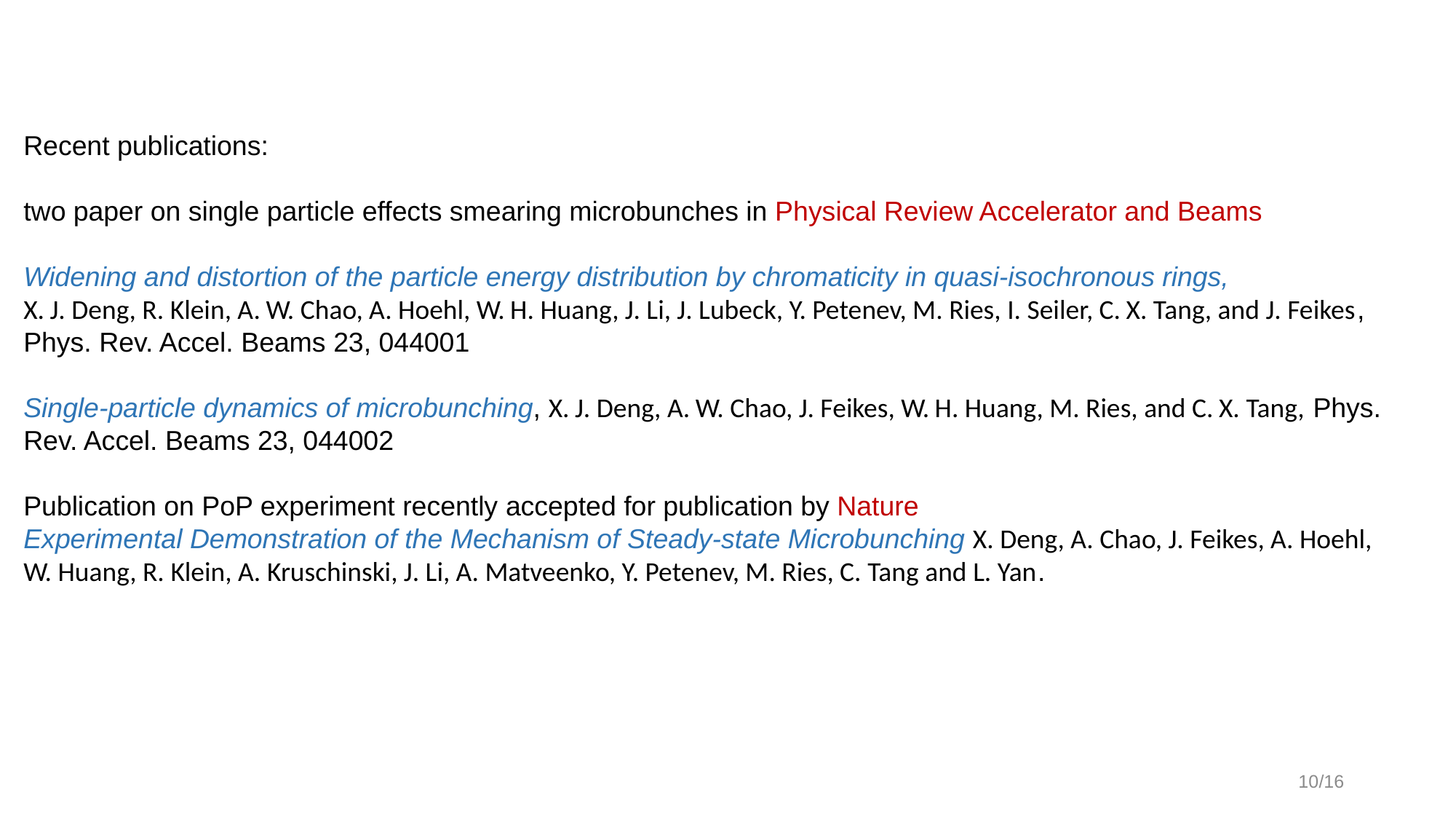

Recent publications:

two paper on single particle effects smearing microbunches in Physical Review Accelerator and Beams

Widening and distortion of the particle energy distribution by chromaticity in quasi-isochronous rings,
X. J. Deng, R. Klein, A. W. Chao, A. Hoehl, W. H. Huang, J. Li, J. Lubeck, Y. Petenev, M. Ries, I. Seiler, C. X. Tang, and J. Feikes, Phys. Rev. Accel. Beams 23, 044001

Single-particle dynamics of microbunching, X. J. Deng, A. W. Chao, J. Feikes, W. H. Huang, M. Ries, and C. X. Tang, Phys. Rev. Accel. Beams 23, 044002

Publication on PoP experiment recently accepted for publication by Nature
Experimental Demonstration of the Mechanism of Steady-state Microbunching X. Deng, A. Chao, J. Feikes, A. Hoehl, W. Huang, R. Klein, A. Kruschinski, J. Li, A. Matveenko, Y. Petenev, M. Ries, C. Tang and L. Yan.
10/16